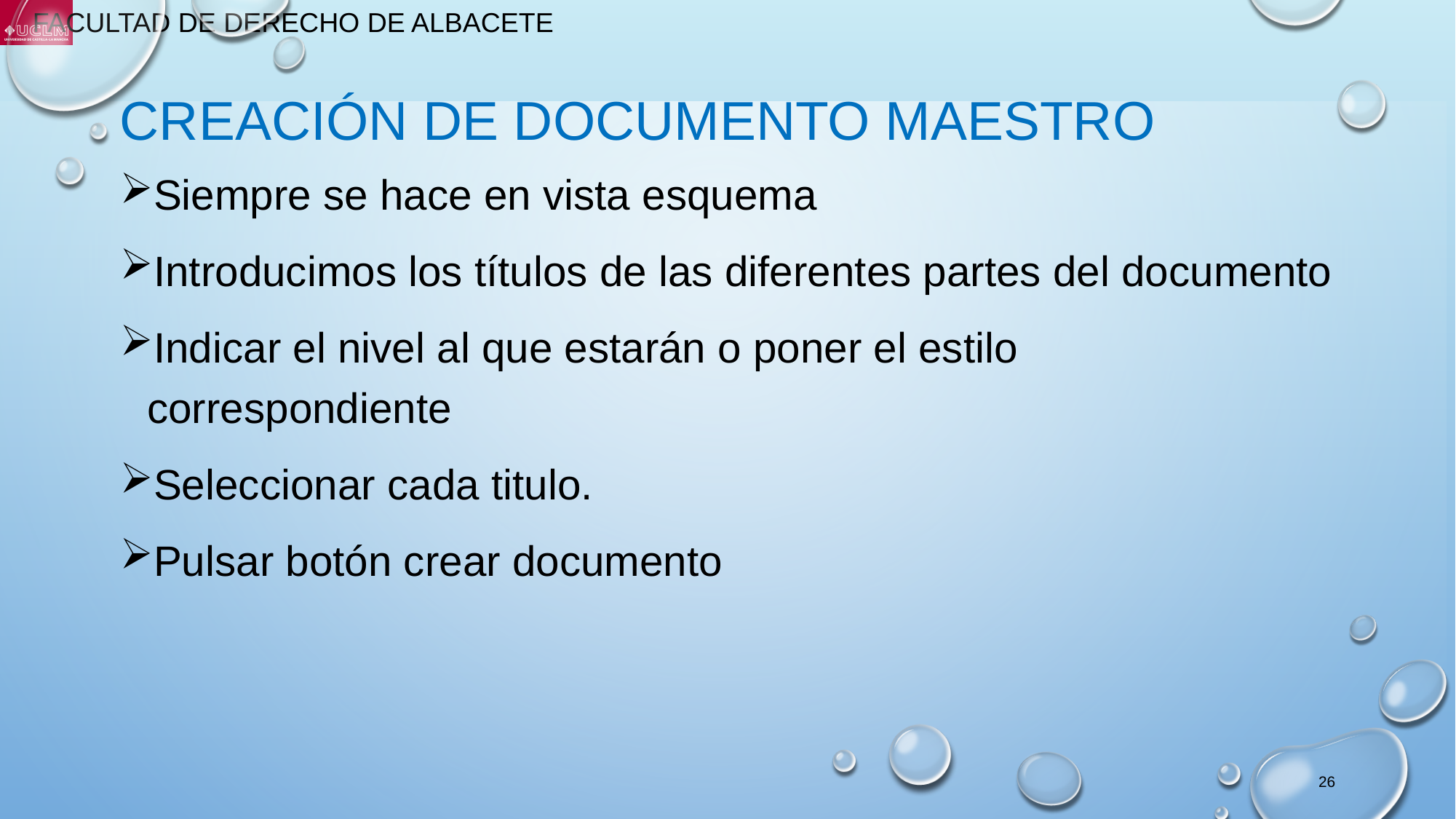

# Creación de documento maestro
Siempre se hace en vista esquema
Introducimos los títulos de las diferentes partes del documento
Indicar el nivel al que estarán o poner el estilo correspondiente
Seleccionar cada titulo.
Pulsar botón crear documento

26